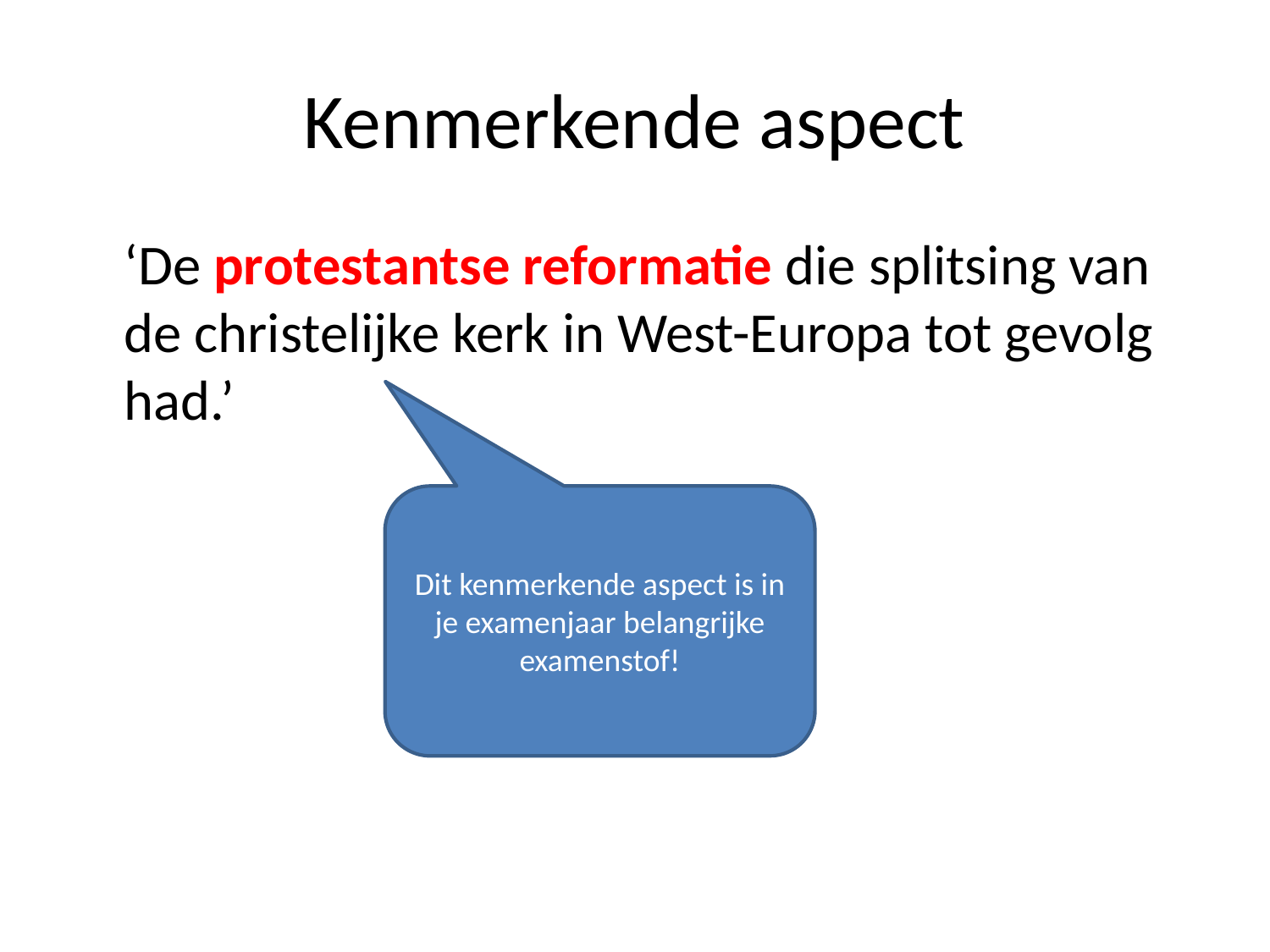

# Kenmerkende aspect
	‘De protestantse reformatie die splitsing van de christelijke kerk in West-Europa tot gevolg had.’

Dit kenmerkende aspect is in je examenjaar belangrijke examenstof!